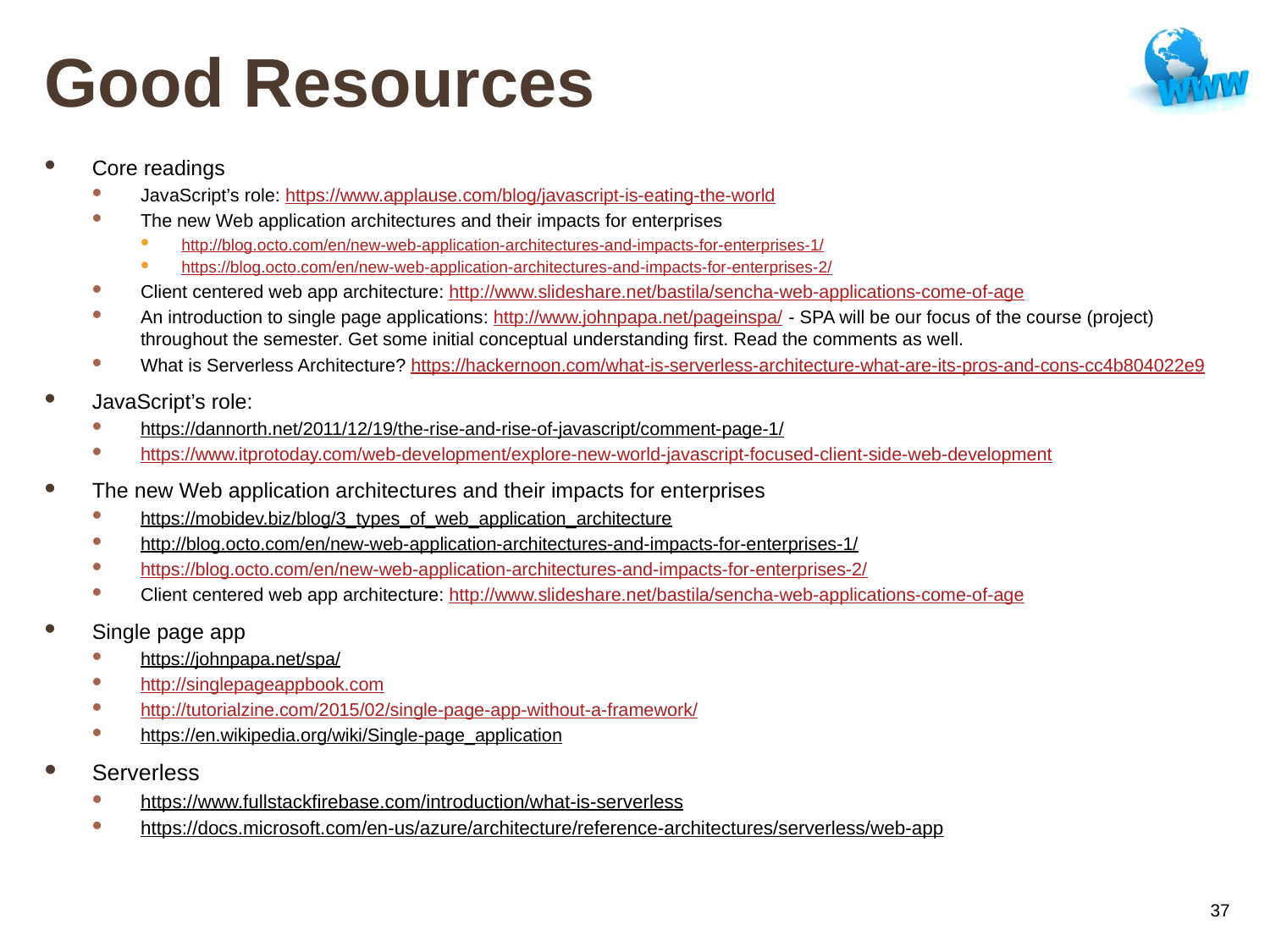

# Good Resources
Core readings
JavaScript’s role: https://www.applause.com/blog/javascript-is-eating-the-world
The new Web application architectures and their impacts for enterprises
http://blog.octo.com/en/new-web-application-architectures-and-impacts-for-enterprises-1/
https://blog.octo.com/en/new-web-application-architectures-and-impacts-for-enterprises-2/
Client centered web app architecture: http://www.slideshare.net/bastila/sencha-web-applications-come-of-age
An introduction to single page applications: http://www.johnpapa.net/pageinspa/ - SPA will be our focus of the course (project) throughout the semester. Get some initial conceptual understanding first. Read the comments as well.
What is Serverless Architecture? https://hackernoon.com/what-is-serverless-architecture-what-are-its-pros-and-cons-cc4b804022e9
JavaScript’s role:
https://dannorth.net/2011/12/19/the-rise-and-rise-of-javascript/comment-page-1/
https://www.itprotoday.com/web-development/explore-new-world-javascript-focused-client-side-web-development
The new Web application architectures and their impacts for enterprises
https://mobidev.biz/blog/3_types_of_web_application_architecture
http://blog.octo.com/en/new-web-application-architectures-and-impacts-for-enterprises-1/
https://blog.octo.com/en/new-web-application-architectures-and-impacts-for-enterprises-2/
Client centered web app architecture: http://www.slideshare.net/bastila/sencha-web-applications-come-of-age
Single page app
https://johnpapa.net/spa/
http://singlepageappbook.com
http://tutorialzine.com/2015/02/single-page-app-without-a-framework/
https://en.wikipedia.org/wiki/Single-page_application
Serverless
https://www.fullstackfirebase.com/introduction/what-is-serverless
https://docs.microsoft.com/en-us/azure/architecture/reference-architectures/serverless/web-app
37